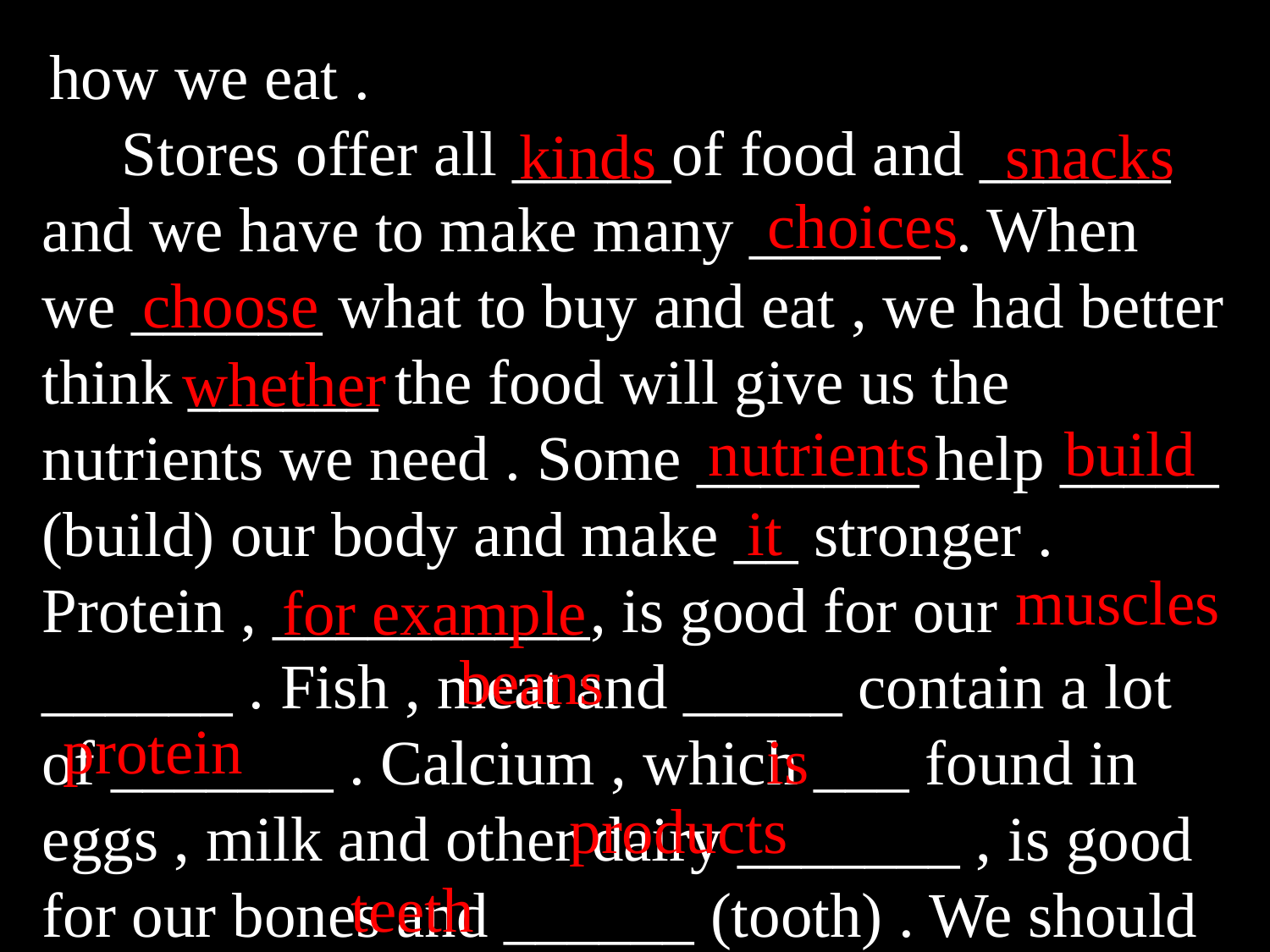

how we eat .
     Stores offer all _____of food and ______
and we have to make many ______ . When we ______ what to buy and eat , we had better think ______ the food will give us the nutrients we need . Some _______ help _____ (build) our body and make __ stronger .
Protein , __________, is good for our ______ . Fish , meat and _____ contain a lot of _______ . Calcium , which ___ found in eggs , milk and other dairy _______ , is good for our bones and ______ (tooth) . We should also eat
kinds
snacks
choices
choose
whether
nutrients
build
it
muscles
for example
beans
protein
is
products
teeth